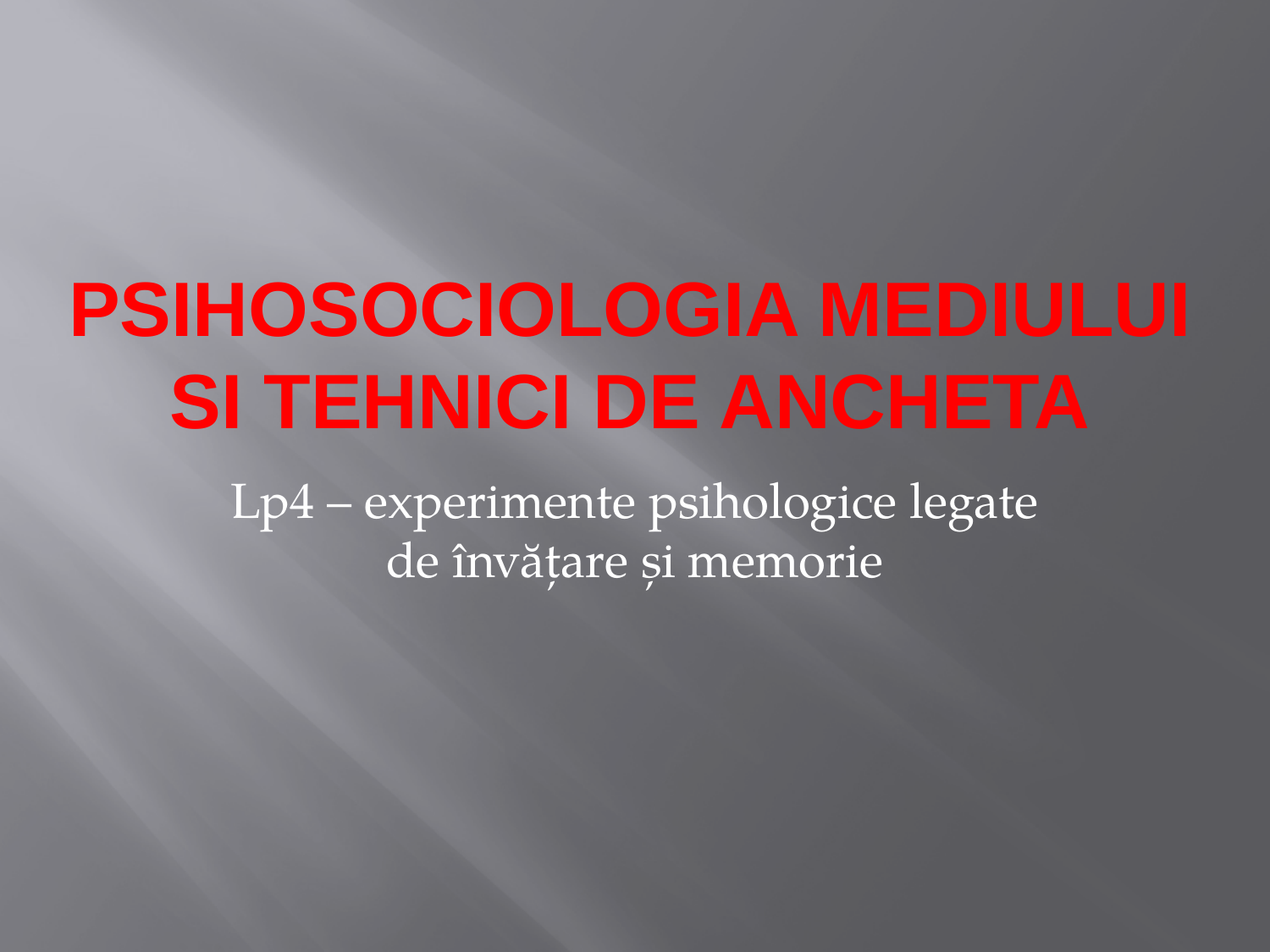

# PSIHOSOCIOLOGIA MEDIULUI SI TEHNICI DE ANCHETA
Lp4 – experimente psihologice legate de învăţare şi memorie